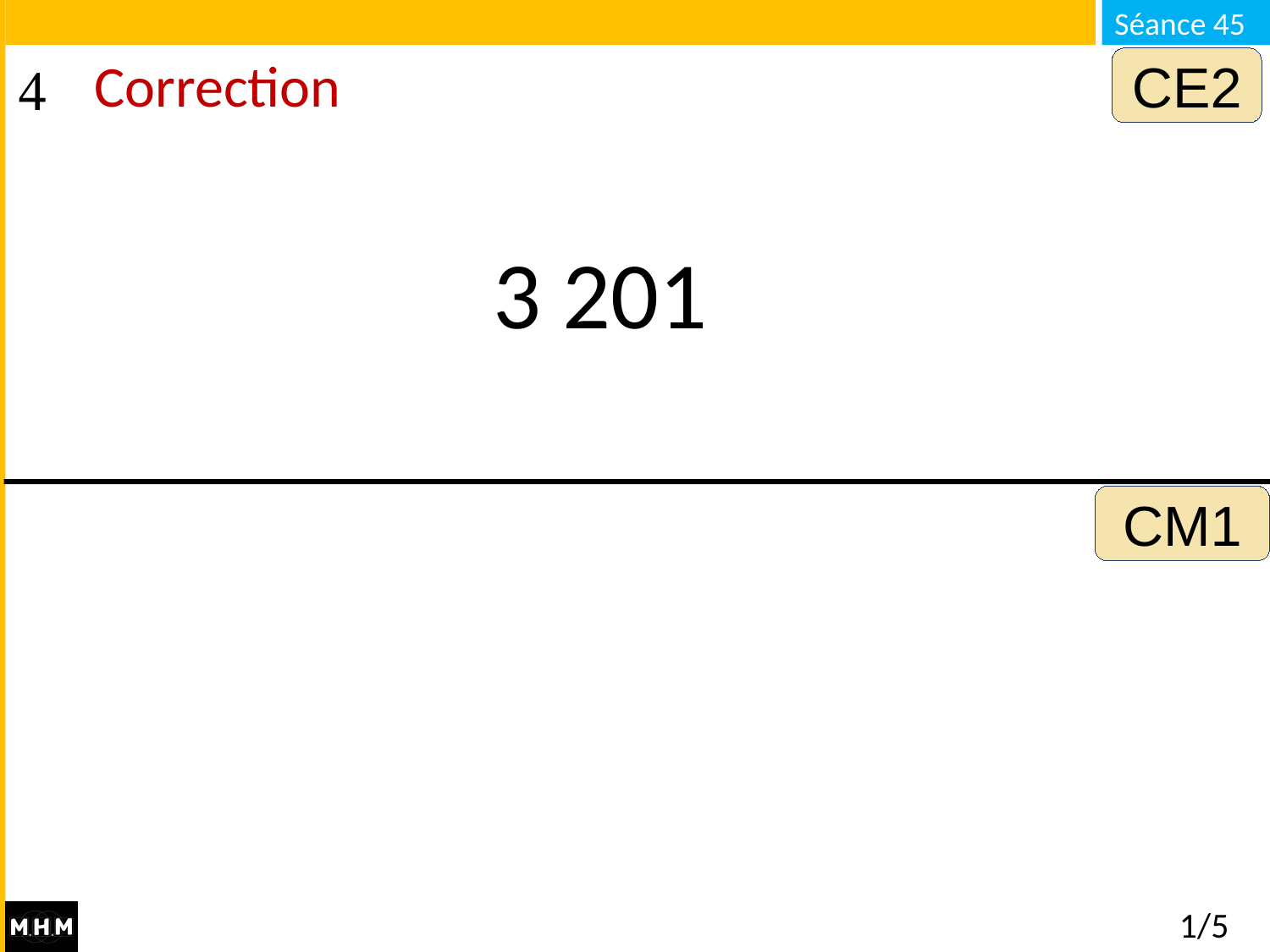

CE2
# Correction
3 201

CM1
1/5